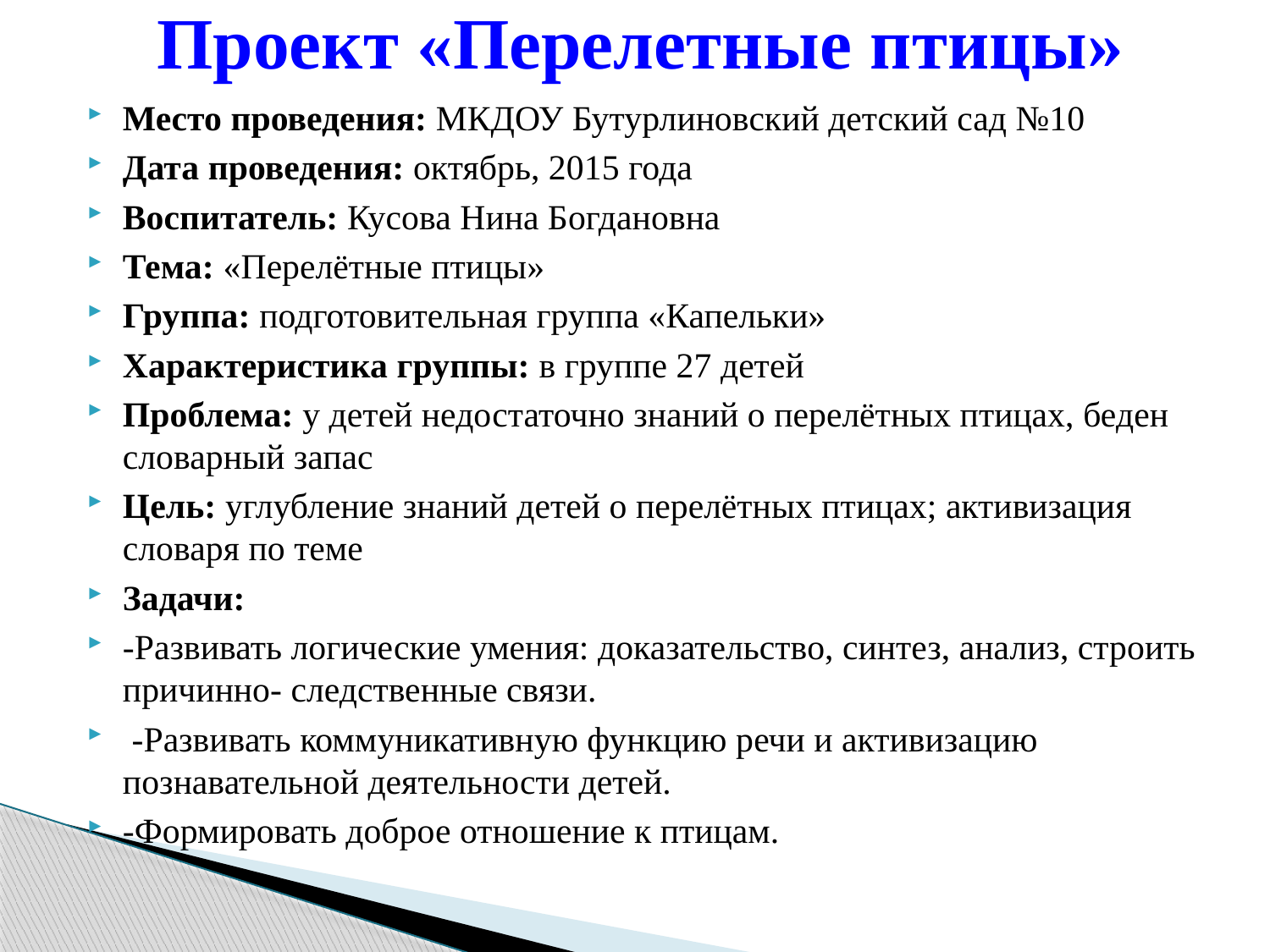

# Проект «Перелетные птицы»
Место проведения: МКДОУ Бутурлиновский детский сад №10
Дата проведения: октябрь, 2015 года
Воспитатель: Кусова Нина Богдановна
Тема: «Перелётные птицы»
Группа: подготовительная группа «Капельки»
Характеристика группы: в группе 27 детей
Проблема: у детей недостаточно знаний о перелётных птицах, беден словарный запас
Цель: углубление знаний детей о перелётных птицах; активизация словаря по теме
Задачи:
-Развивать логические умения: доказательство, синтез, анализ, строить причинно- следственные связи.
 -Развивать коммуникативную функцию речи и активизацию познавательной деятельности детей.
-Формировать доброе отношение к птицам.